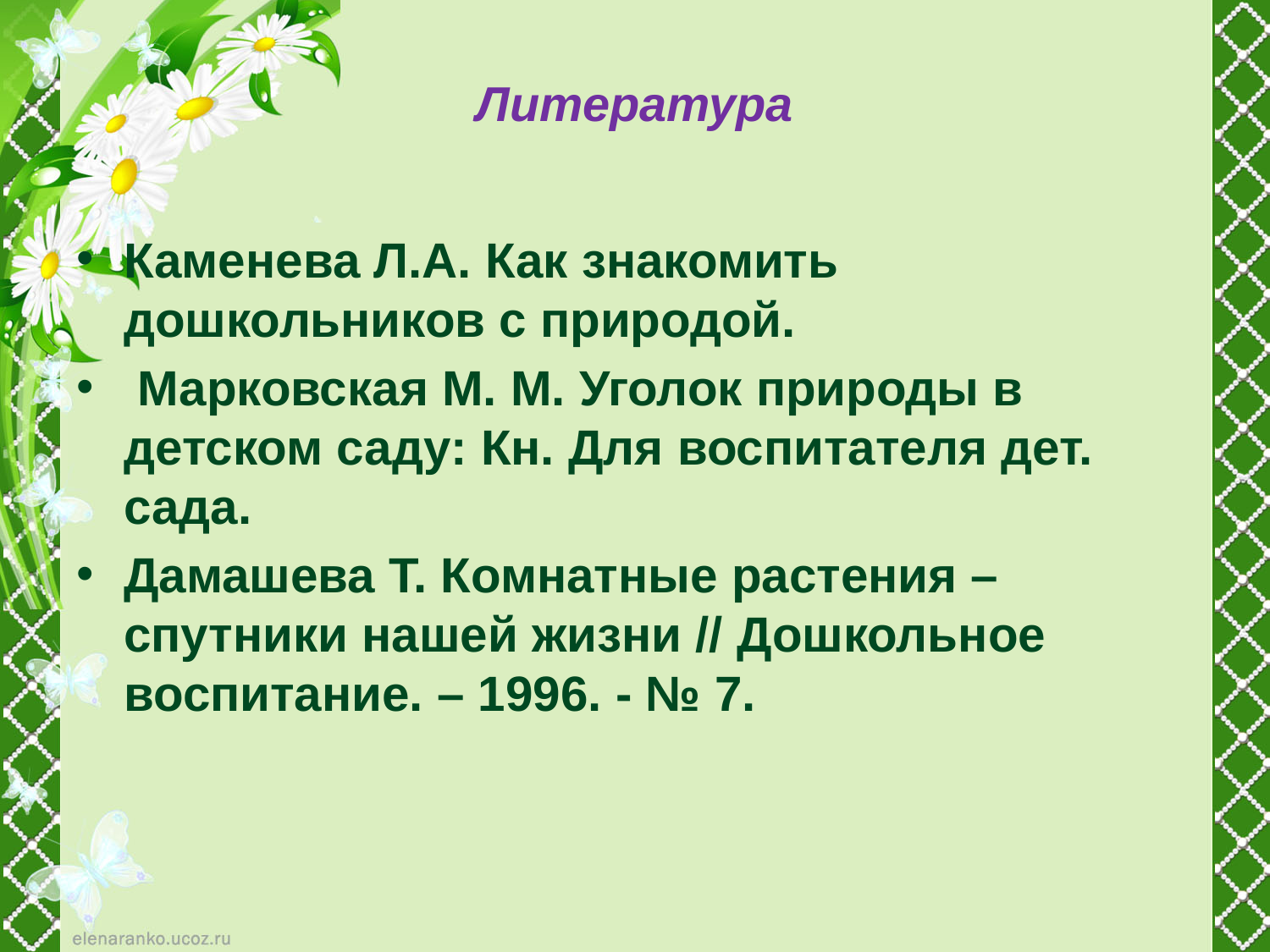

# Литература
Каменева Л.А. Как знакомить дошкольников с природой.
 Марковская М. М. Уголок природы в детском саду: Кн. Для воспитателя дет. сада.
Дамашева Т. Комнатные растения – спутники нашей жизни // Дошкольное воспитание. – 1996. - № 7.